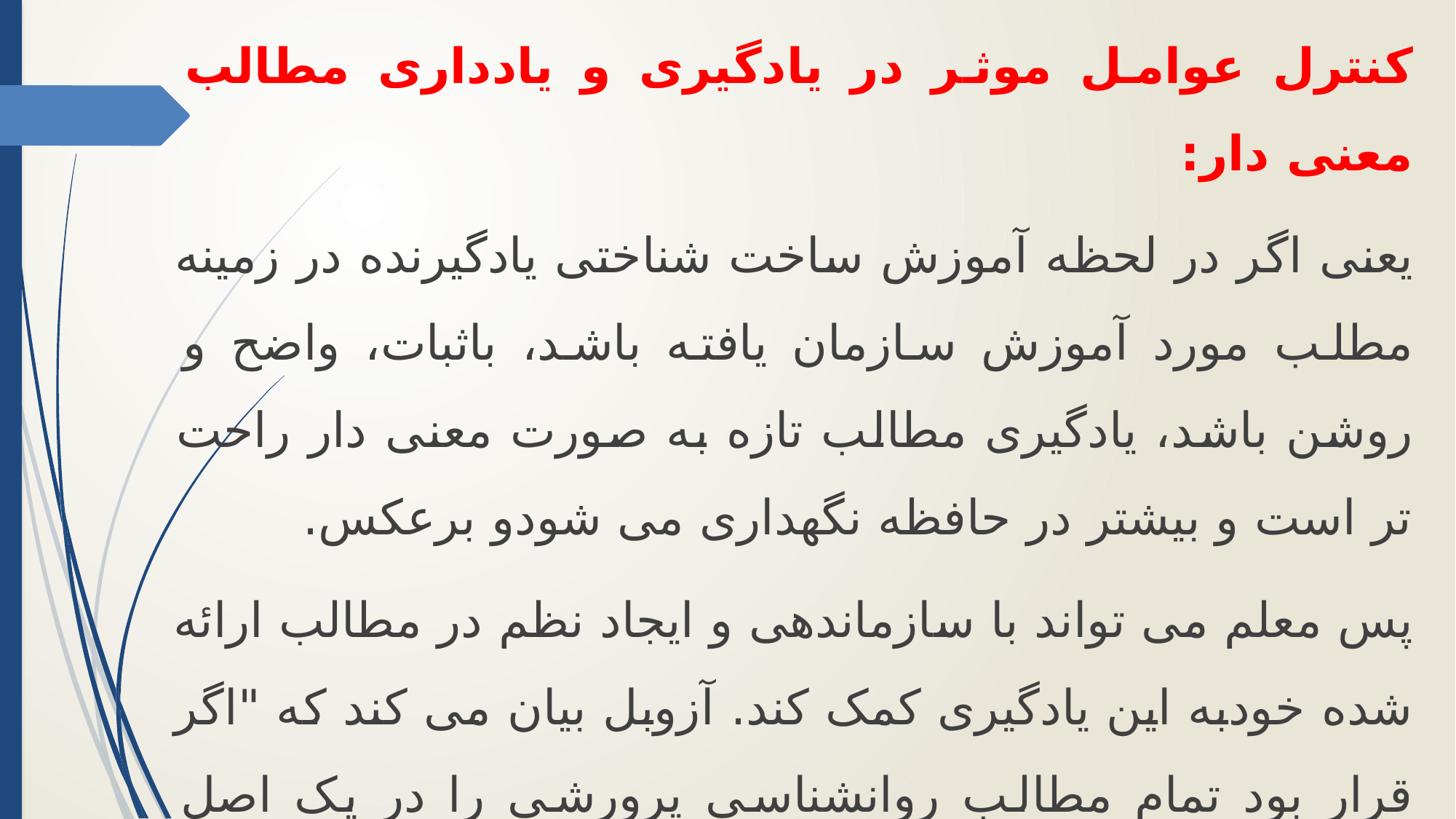

کنترل عوامل موثر در یادگیری و یادداری مطالب معنی دار:
یعنی اگر در لحظه آموزش ساخت شناختی یادگیرنده در زمینه مطلب مورد آموزش سازمان یافته باشد، باثبات، واضح و روشن باشد، یادگیری مطالب تازه به صورت معنی دار راحت تر است و بیشتر در حافظه نگهداری می شودو برعکس.
پس معلم می تواند با سازماندهی و ایجاد نظم در مطالب ارائه شده خودبه این یادگیری کمک کند. آزوبل بیان می کند که "اگر قرار بود تمام مطالب روانشناسی پرورشی را در یک اصل خلاصه کنم، آن اصل این بود: تنها عامل مهمی که بر یادگیری بیشترین تاثیر را دارد، آموخته های قبلی یادگیرنده است. به این اصل تحقق بخشید و طبق آن آموزش دهید".